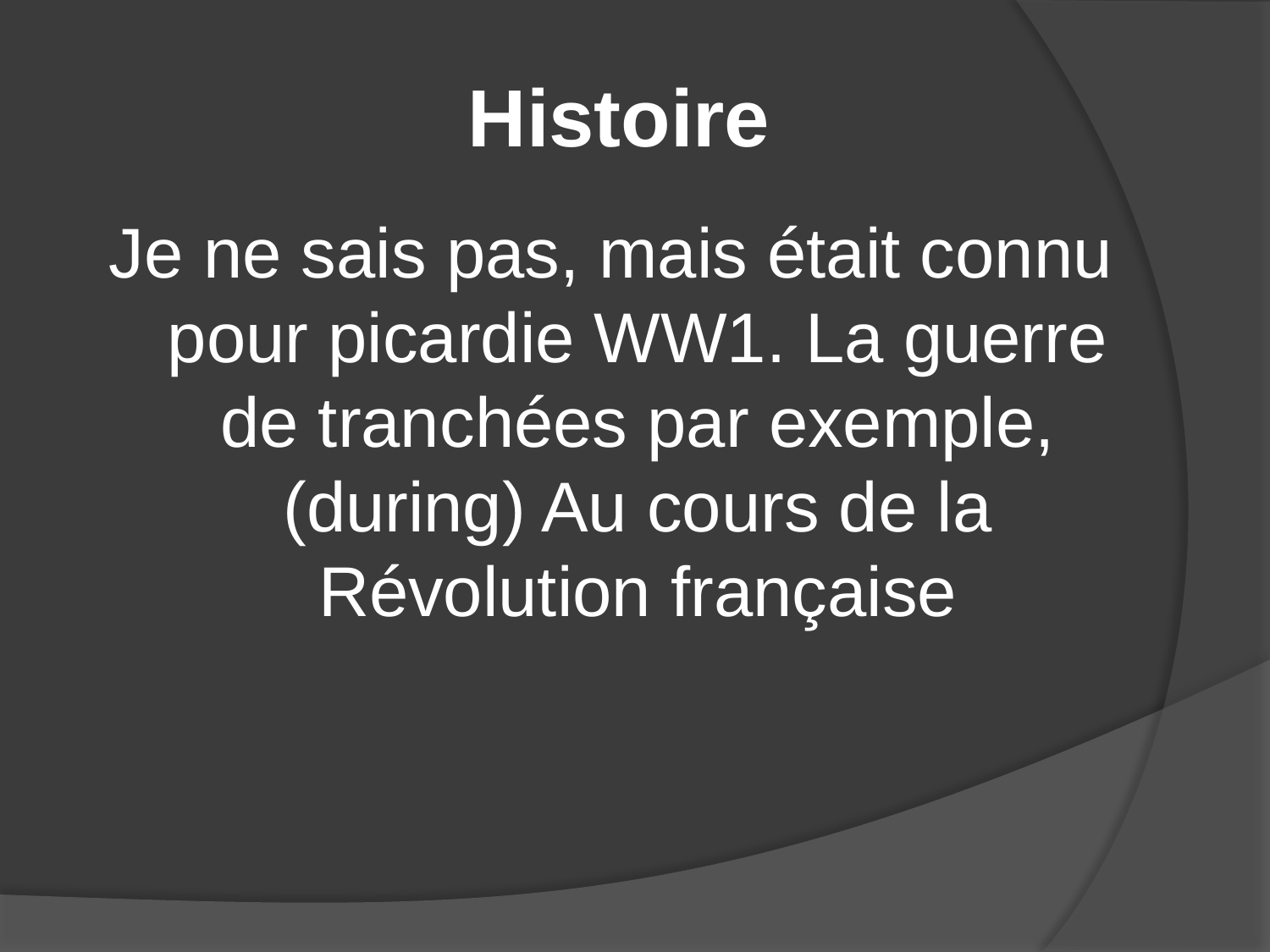

# Histoire
Je ne sais pas, mais était connu pour picardie WW1. La guerre de tranchées par exemple, (during) Au cours de la Révolution française